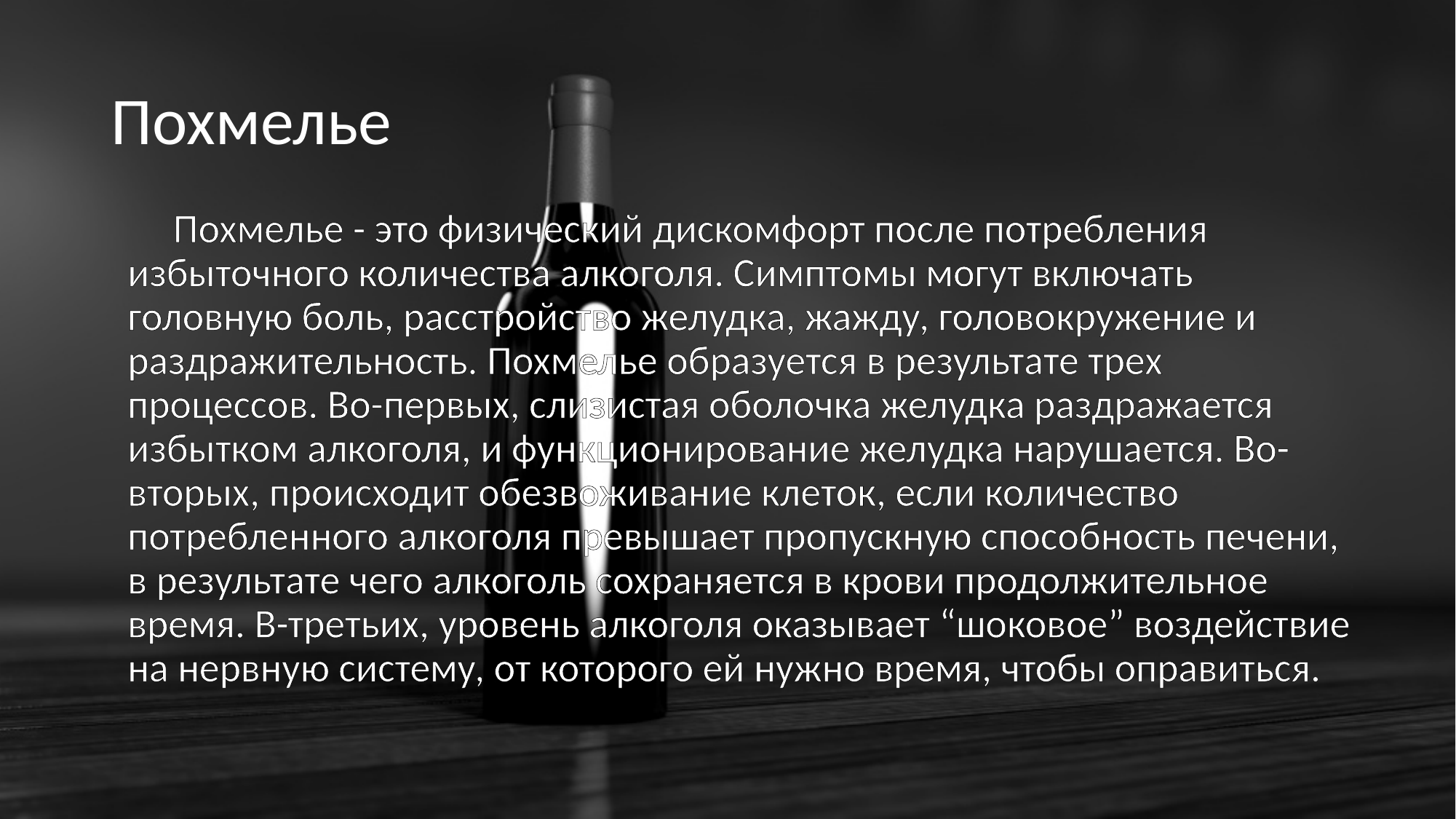

# Похмелье
     Похмелье - это физический дискомфорт после потребления избыточного количества алкоголя. Симптомы могут включать головную боль, расстройство желудка, жажду, головокружение и раздражительность. Похмелье образуется в результате трех процессов. Во-первых, слизистая оболочка желудка раздражается избытком алкоголя, и функционирование желудка нарушается. Во-вторых, происходит обезвоживание клеток, если количество потребленного алкоголя превышает пропускную способность печени, в результате чего алкоголь сохраняется в крови продолжительное время. В-третьих, уровень алкоголя оказывает “шоковое” воздействие на нервную систему, от которого ей нужно время, чтобы оправиться.